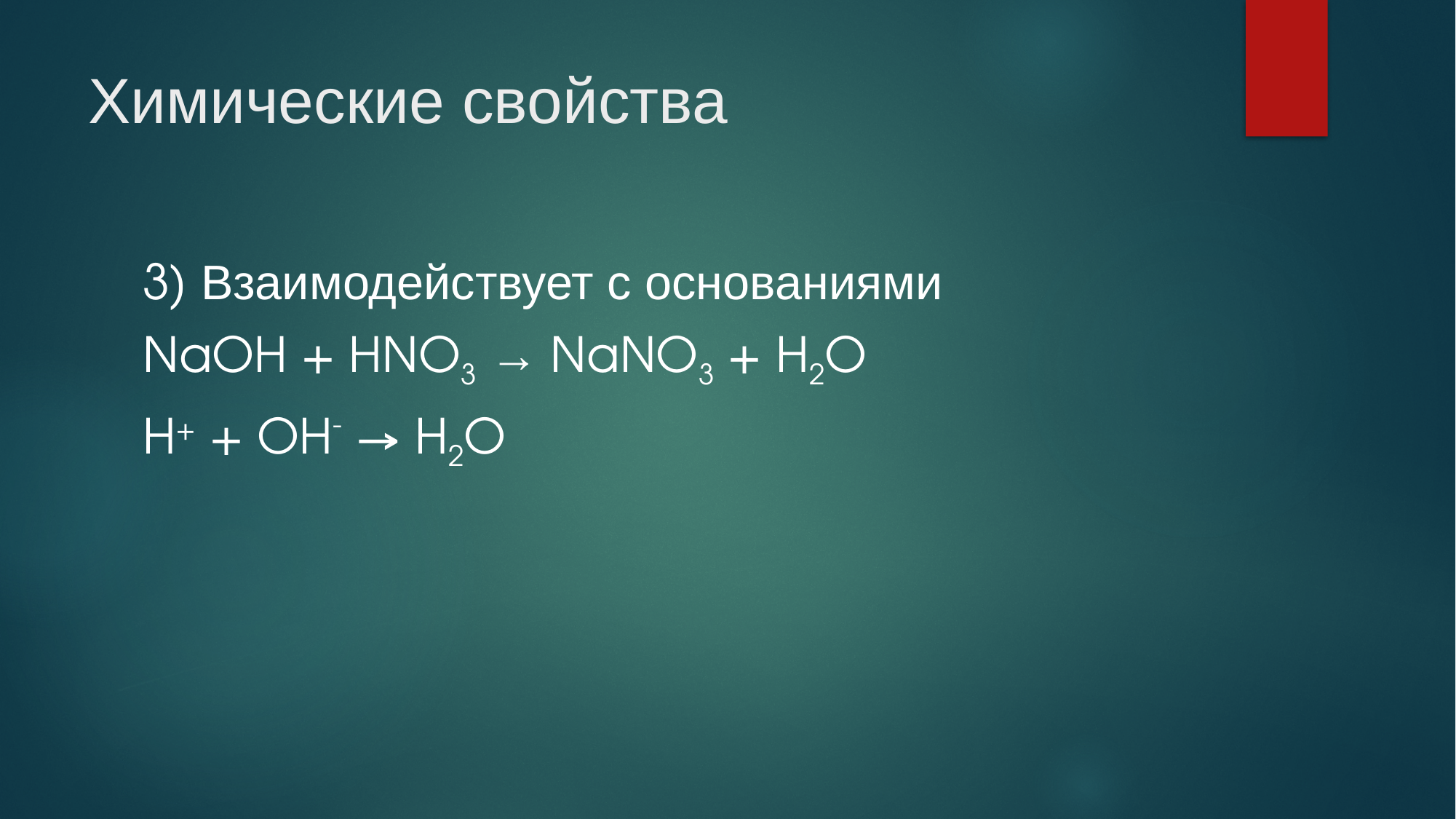

# Химические свойства
3) Взаимодействует с основаниями
NaOH + HNO3 → NaNO3 + H2O
H+ + OH- → H2O